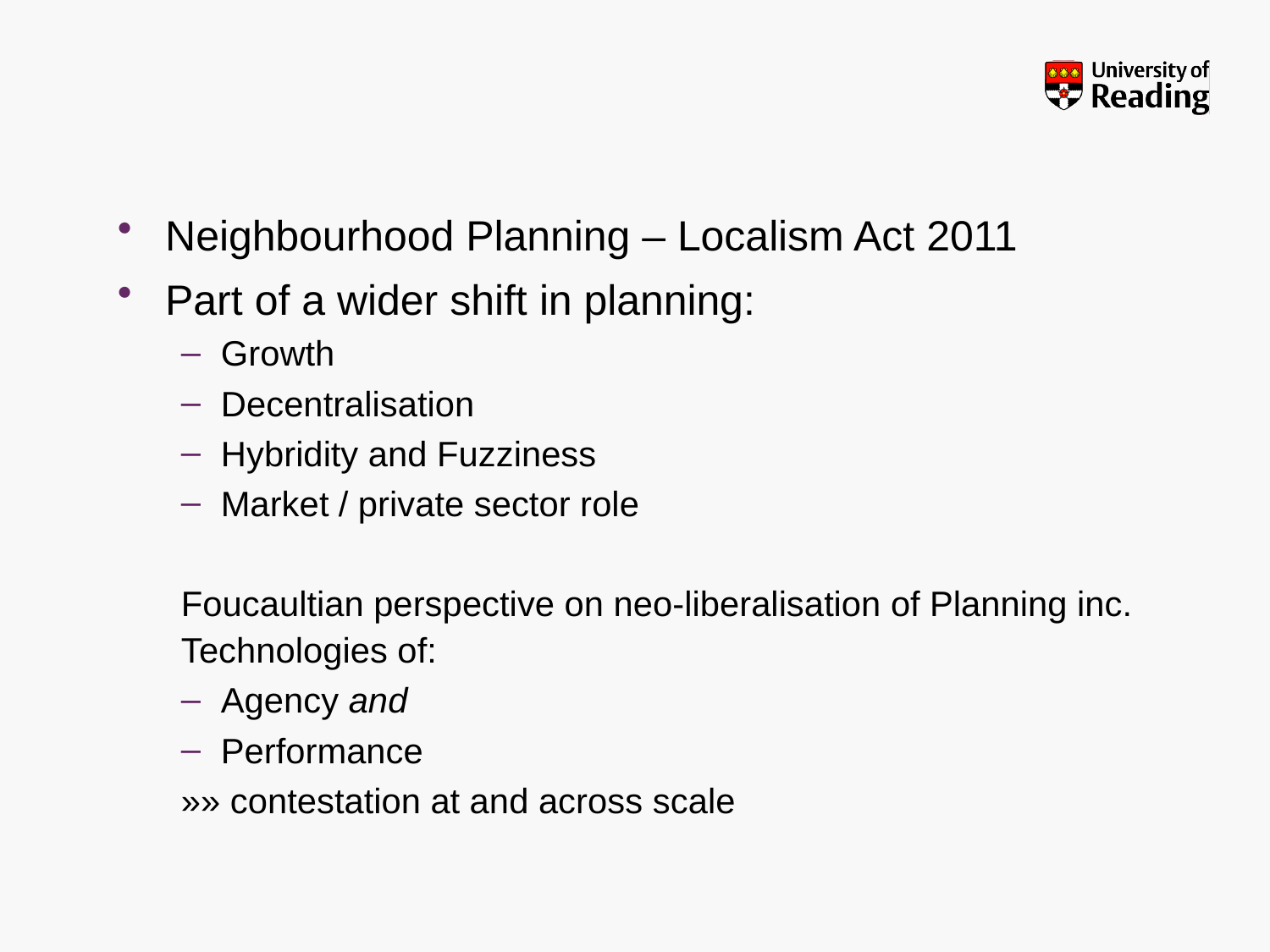

Neighbourhood Planning – Localism Act 2011
Part of a wider shift in planning:
Growth
Decentralisation
Hybridity and Fuzziness
Market / private sector role

Foucaultian perspective on neo-liberalisation of Planning inc. Technologies of:
Agency and
Performance
»» contestation at and across scale